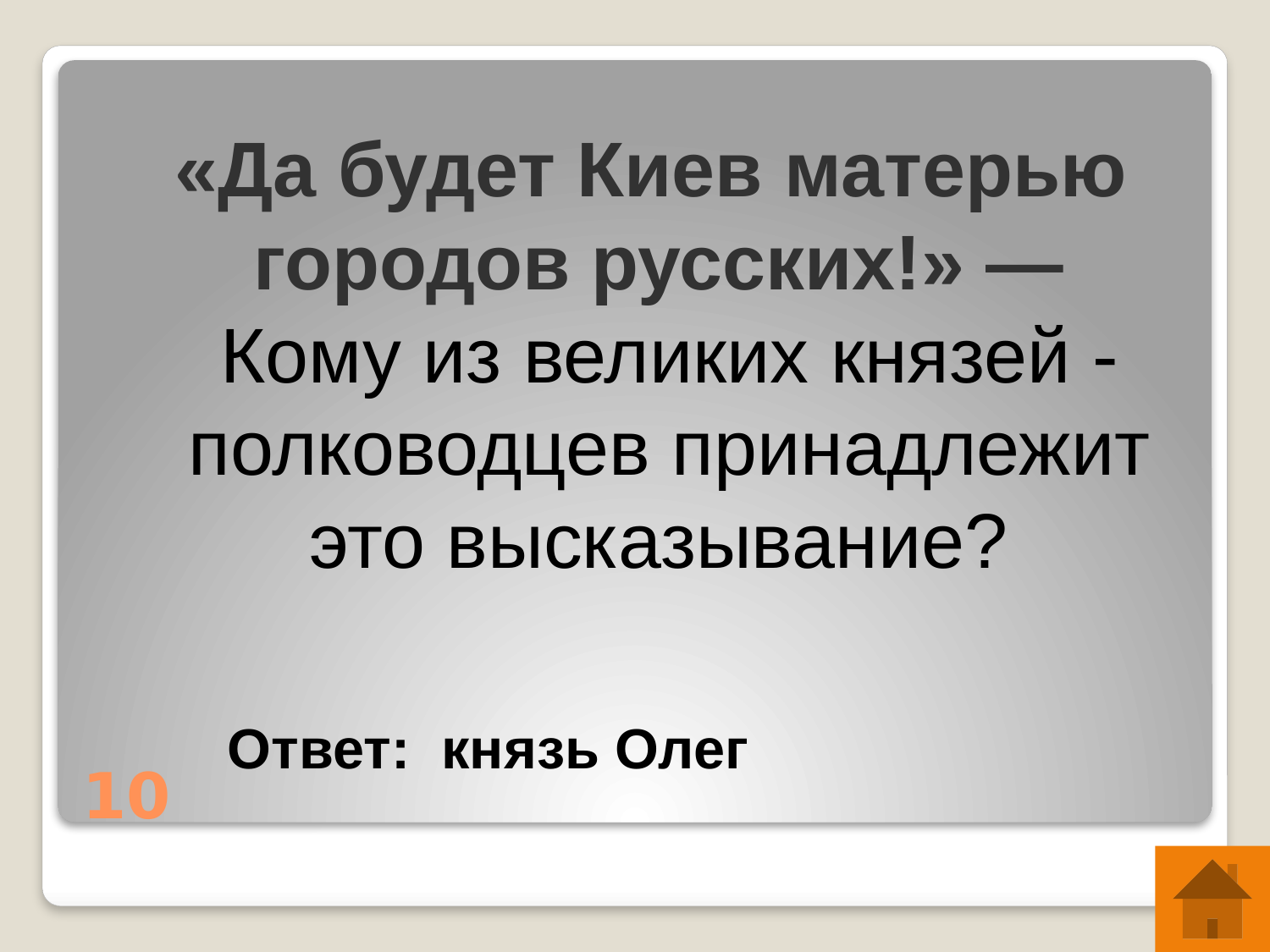

«Да будет Киев матерью городов русских!» —
Кому из великих князей - полководцев принадлежит это высказывание?
# 10
Ответ:  князь Олег